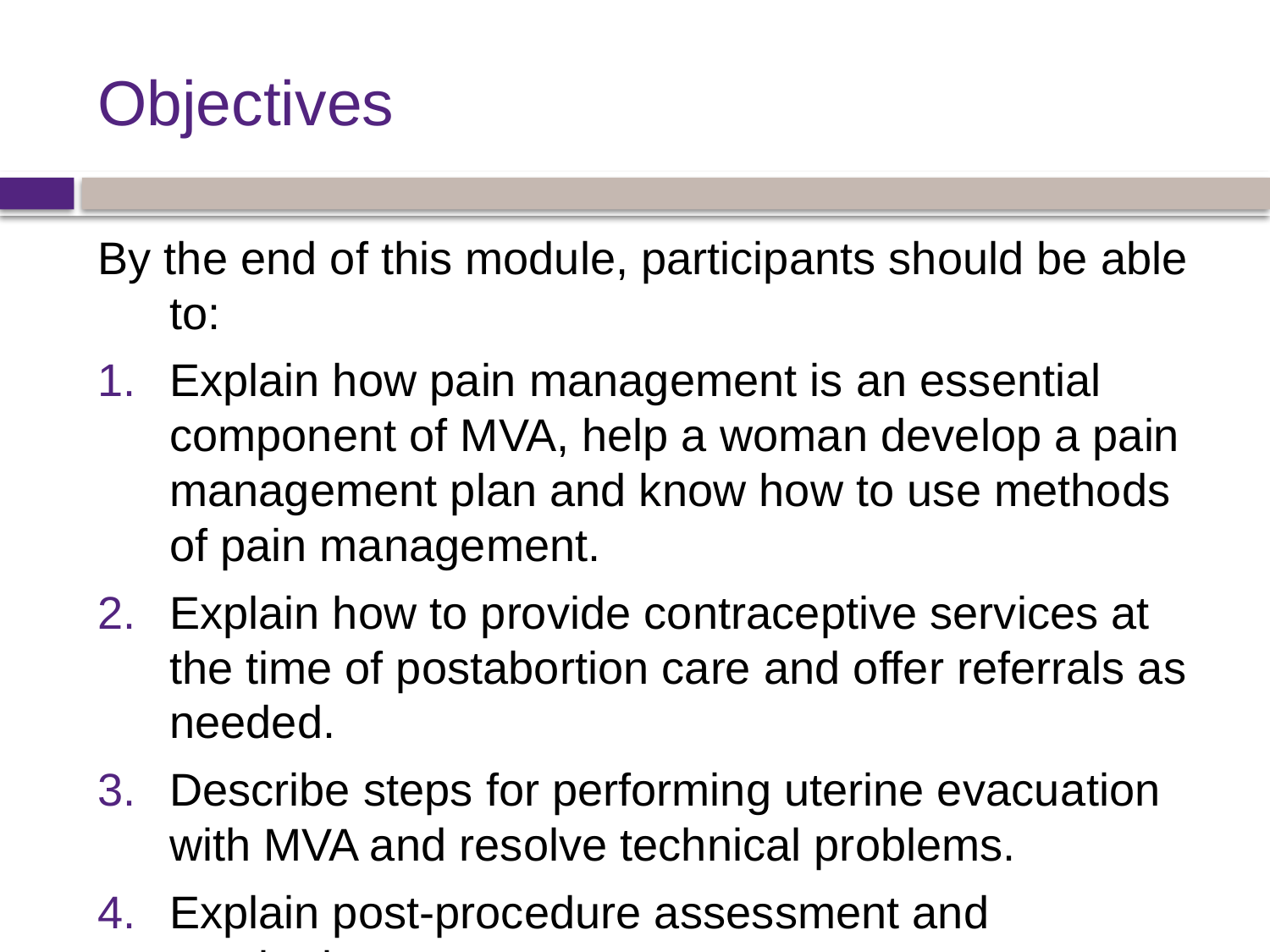

# Objectives
By the end of this module, participants should be able to:
Explain how pain management is an essential component of MVA, help a woman develop a pain management plan and know how to use methods of pain management.
Explain how to provide contraceptive services at the time of postabortion care and offer referrals as needed.
Describe steps for performing uterine evacua­tion with MVA and resolve technical problems.
Explain post-procedure assessment and monitoring.